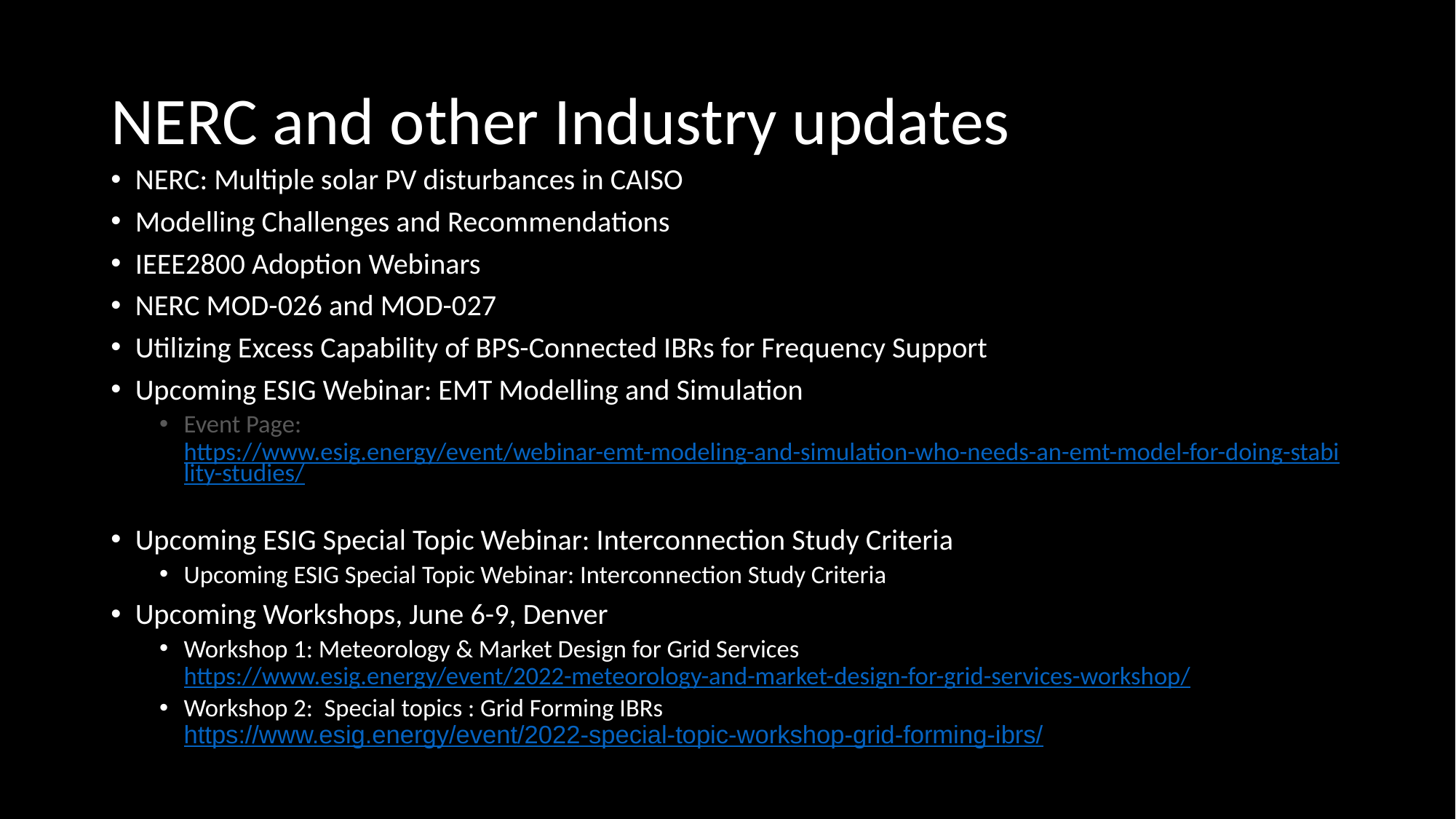

# NERC and other Industry updates
NERC: Multiple solar PV disturbances in CAISO
Modelling Challenges and Recommendations
IEEE2800 Adoption Webinars
NERC MOD-026 and MOD-027
Utilizing Excess Capability of BPS-Connected IBRs for Frequency Support
Upcoming ESIG Webinar: EMT Modelling and Simulation
Event Page: https://www.esig.energy/event/webinar-emt-modeling-and-simulation-who-needs-an-emt-model-for-doing-stability-studies/
Upcoming ESIG Special Topic Webinar: Interconnection Study Criteria
Upcoming ESIG Special Topic Webinar: Interconnection Study Criteria
Upcoming Workshops, June 6-9, Denver
Workshop 1: Meteorology & Market Design for Grid Services https://www.esig.energy/event/2022-meteorology-and-market-design-for-grid-services-workshop/
Workshop 2:  Special topics : Grid Forming IBRs https://www.esig.energy/event/2022-special-topic-workshop-grid-forming-ibrs/